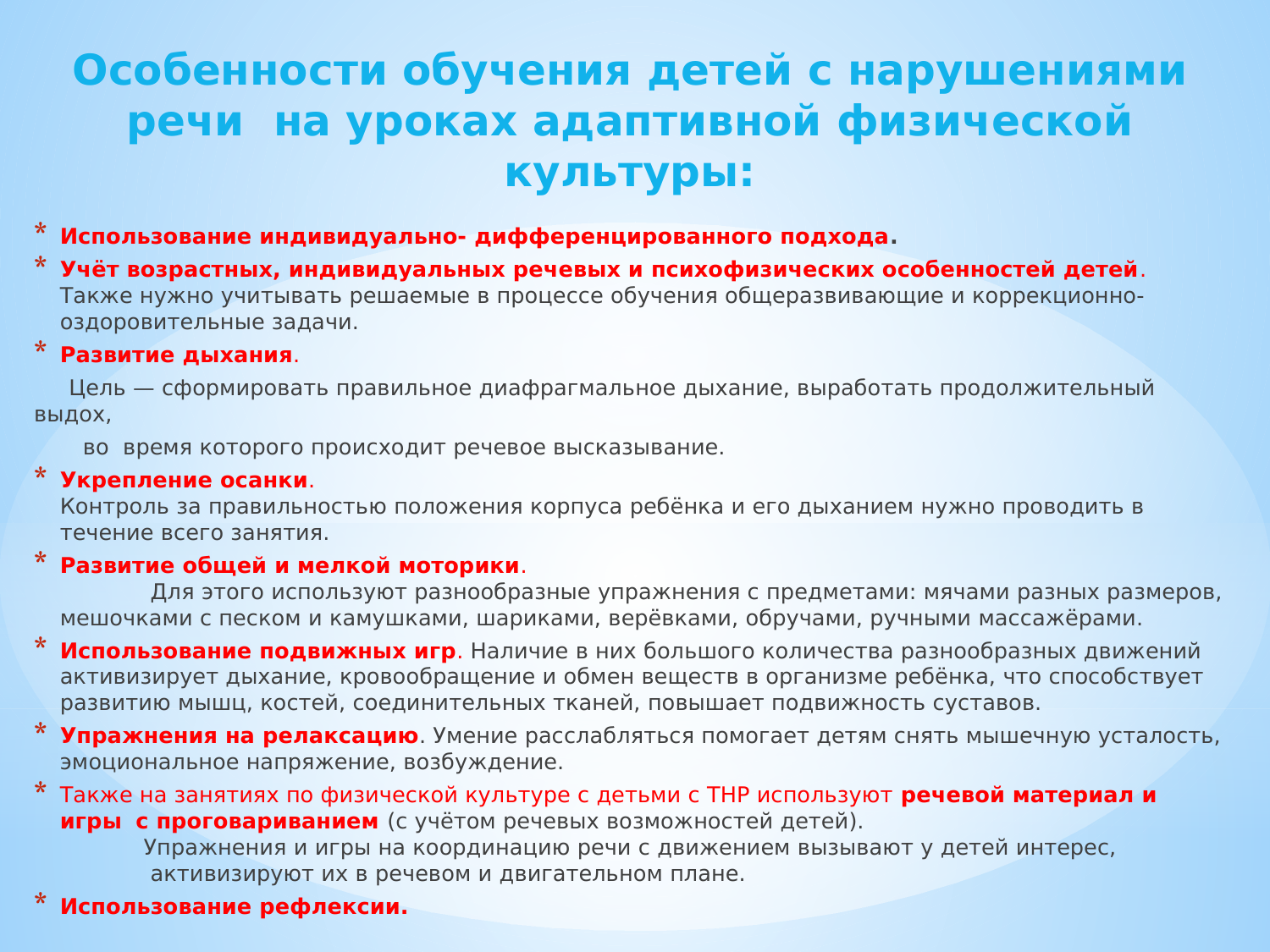

# Особенности обучения детей с нарушениями речи  на уроках адаптивной физической культуры:
Использование индивидуально- дифференцированного подхода.
Учёт возрастных, индивидуальных речевых и психофизических особенностей детей.           Также нужно учитывать решаемые в процессе обучения общеразвивающие и коррекционно-оздоровительные задачи.
Развитие дыхания.
     Цель — сформировать правильное диафрагмальное дыхание, выработать продолжительный выдох,
       во  время которого происходит речевое высказывание.
Укрепление осанки.                                                                                                                            Контроль за правильностью положения корпуса ребёнка и его дыханием нужно проводить в течение всего занятия.
Развитие общей и мелкой моторики.                                                                                                                  Для этого используют разнообразные упражнения с предметами: мячами разных размеров, мешочками с песком и камушками, шариками, верёвками, обручами, ручными массажёрами.
Использование подвижных игр. Наличие в них большого количества разнообразных движений активизирует дыхание, кровообращение и обмен веществ в организме ребёнка, что способствует развитию мышц, костей, соединительных тканей, повышает подвижность суставов.
Упражнения на релаксацию. Умение расслабляться помогает детям снять мышечную усталость, эмоциональное напряжение, возбуждение.
Также на занятиях по физической культуре с детьми с ТНР используют речевой материал и игры  с проговариванием (с учётом речевых возможностей детей).                                                                 Упражнения и игры на координацию речи с движением вызывают у детей интерес,                              активизируют их в речевом и двигательном плане.
Использование рефлексии.